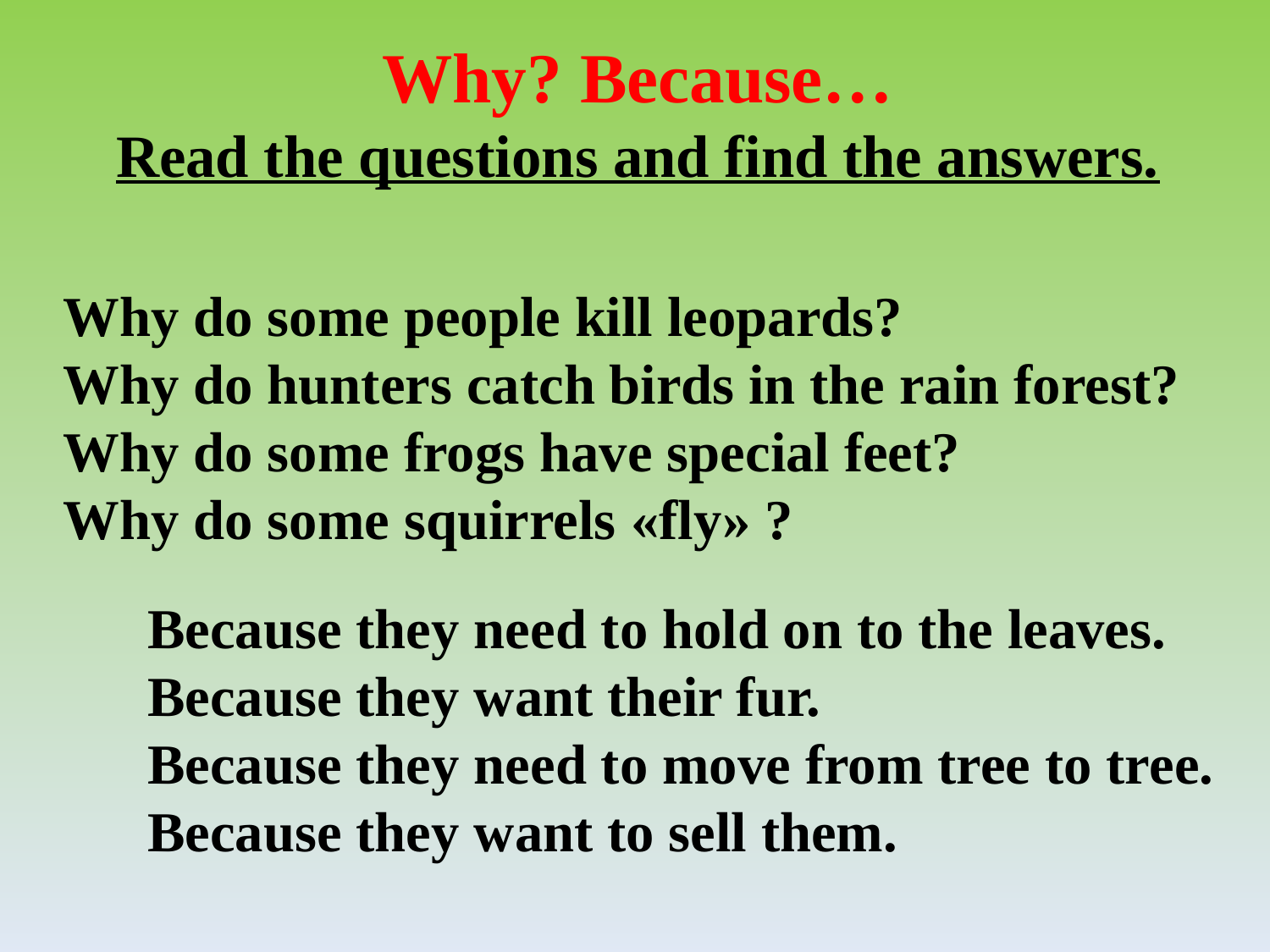

Why? Because…
Read the questions and find the answers.

Why do some people kill leopards?
Why do hunters catch birds in the rain forest?
Why do some frogs have special feet?
Why do some squirrels «fly» ?
Because they need to hold on to the leaves.
Because they want their fur.
Because they need to move from tree to tree.
Because they want to sell them.